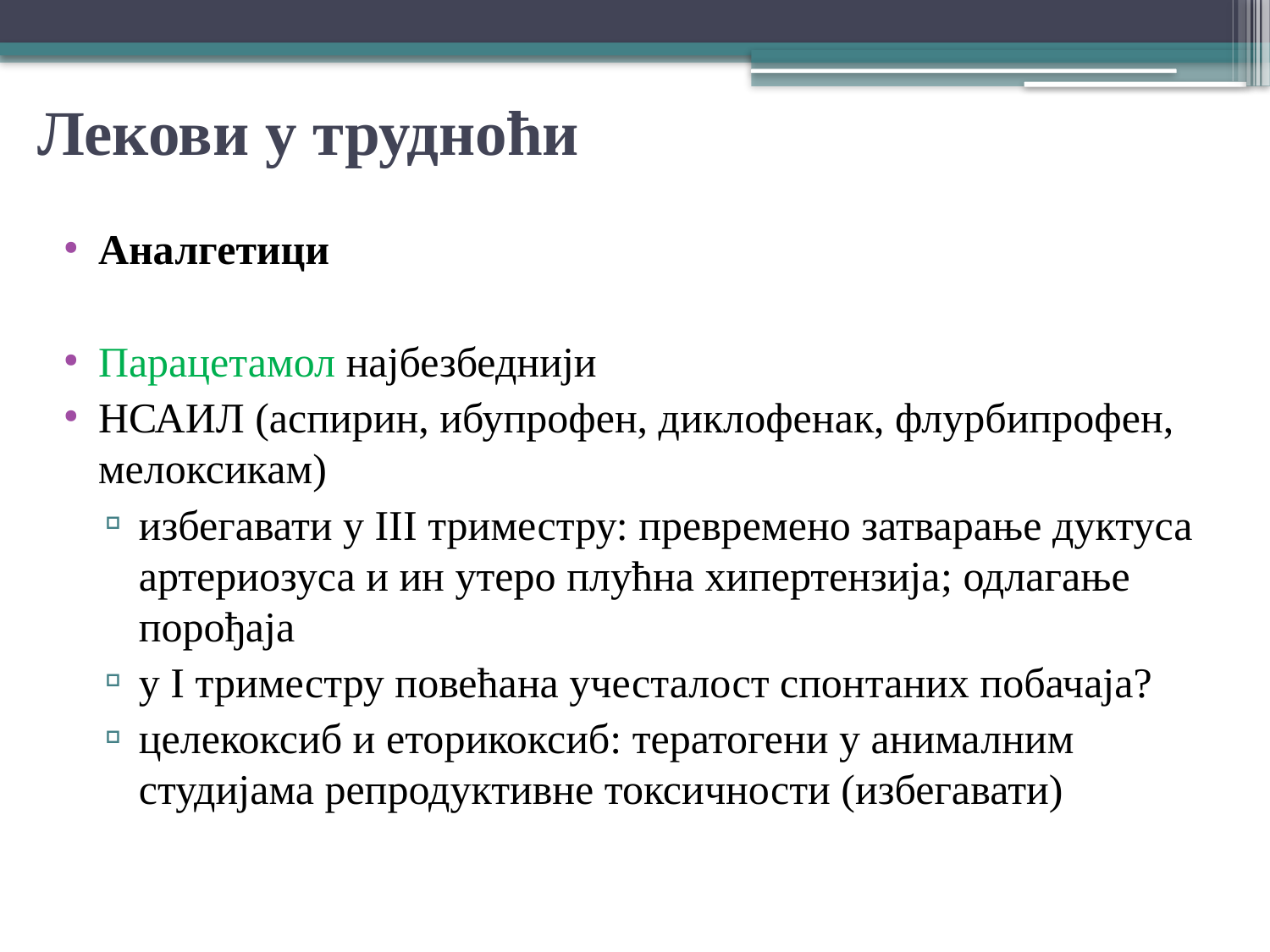

# Лекови у трудноћи
Аналгетици

Парацетамол најбезбеднији
НСАИЛ (аспирин, ибупрофен, диклофенак, флурбипрофен, мелоксикам)
избегавати у III триместру: превремено затварање дуктуса артериозуса и ин утеро плућна хипертензија; одлагање порођаја
у I триместру повећана учесталост спонтаних побачаја?
целекоксиб и еторикоксиб: тератогени у анималним студијама репродуктивне токсичности (избегавати)